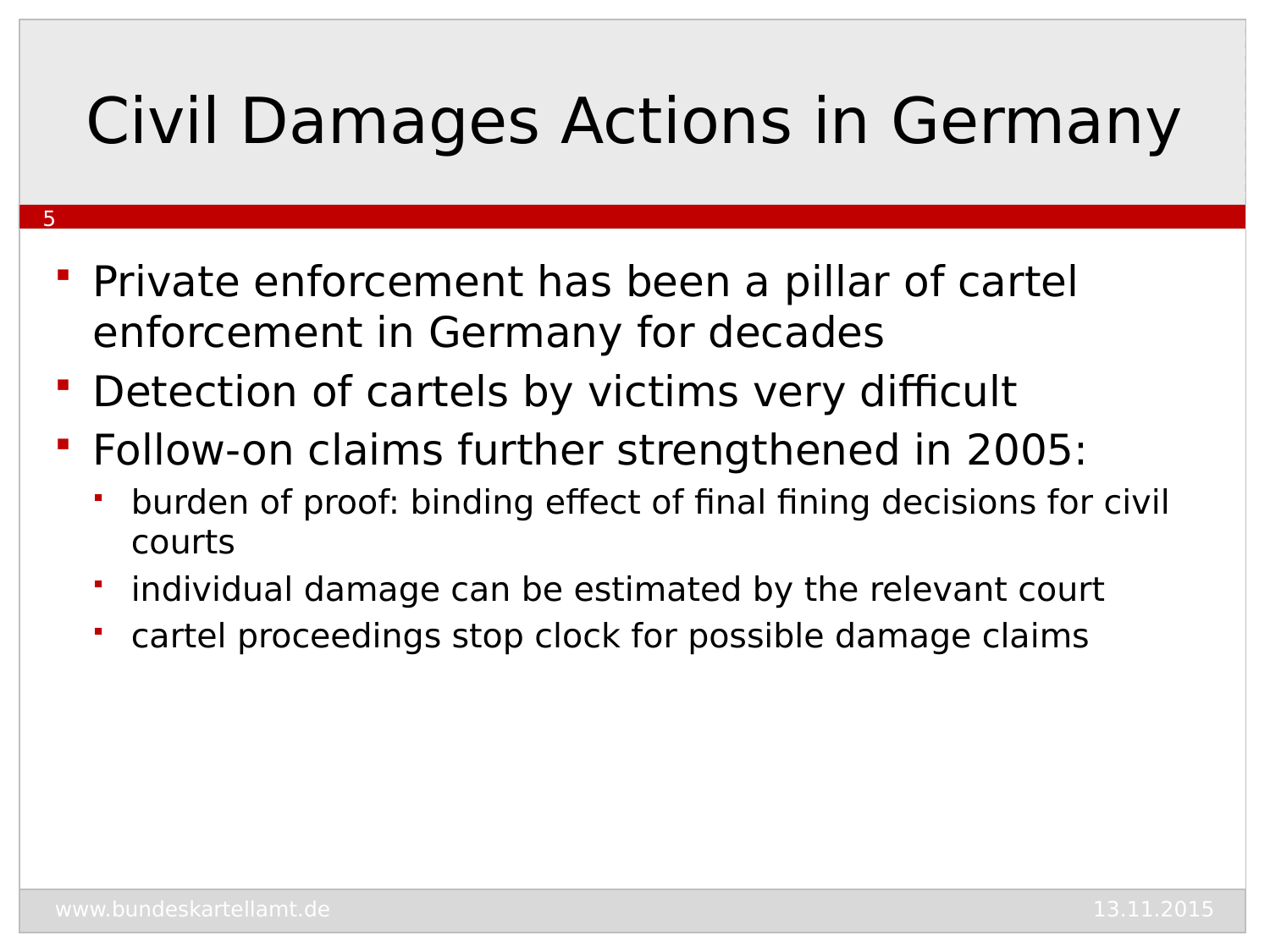

# Civil Damages Actions in Germany
5
Private enforcement has been a pillar of cartel enforcement in Germany for decades
Detection of cartels by victims very difficult
Follow-on claims further strengthened in 2005:
burden of proof: binding effect of final fining decisions for civil courts
individual damage can be estimated by the relevant court
cartel proceedings stop clock for possible damage claims

13.11.2015
www.bundeskartellamt.de